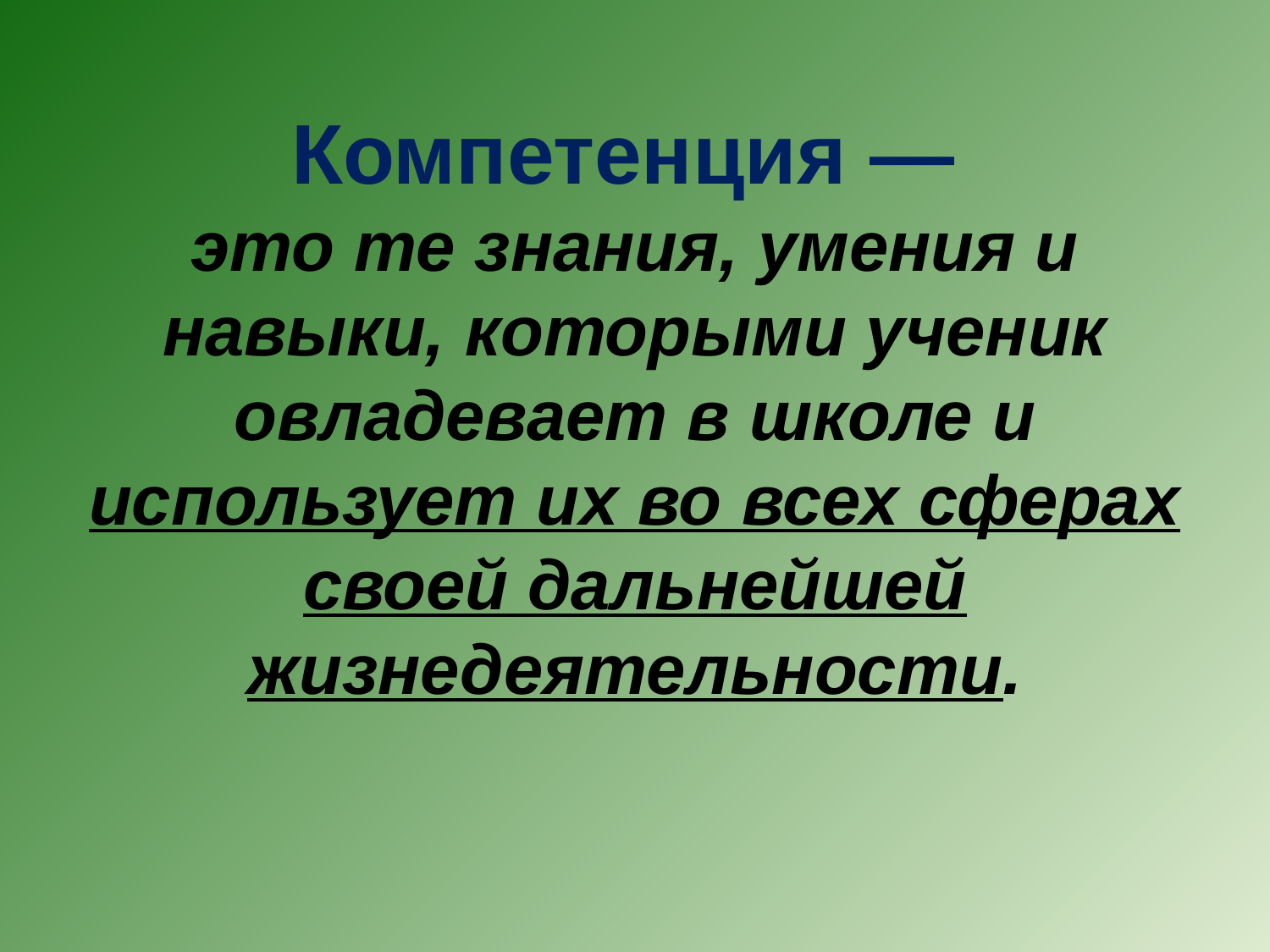

# Компетенция — это те знания, умения и навыки, которыми ученик овладевает в школе и использует их во всех сферах своей дальнейшей жизнедеятельности.